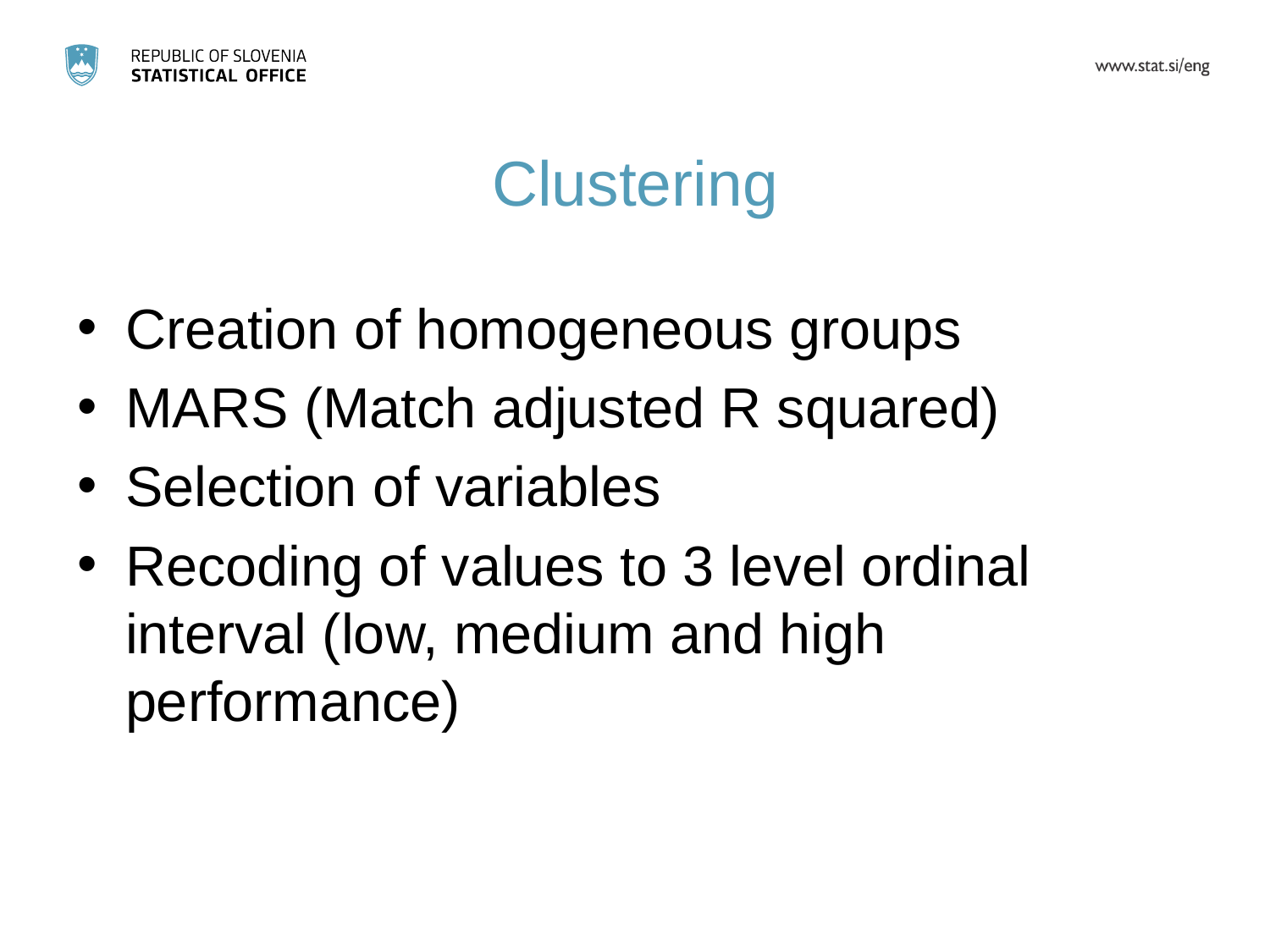

# Clustering
Creation of homogeneous groups
MARS (Match adjusted R squared)
Selection of variables
Recoding of values to 3 level ordinal interval (low, medium and high performance)